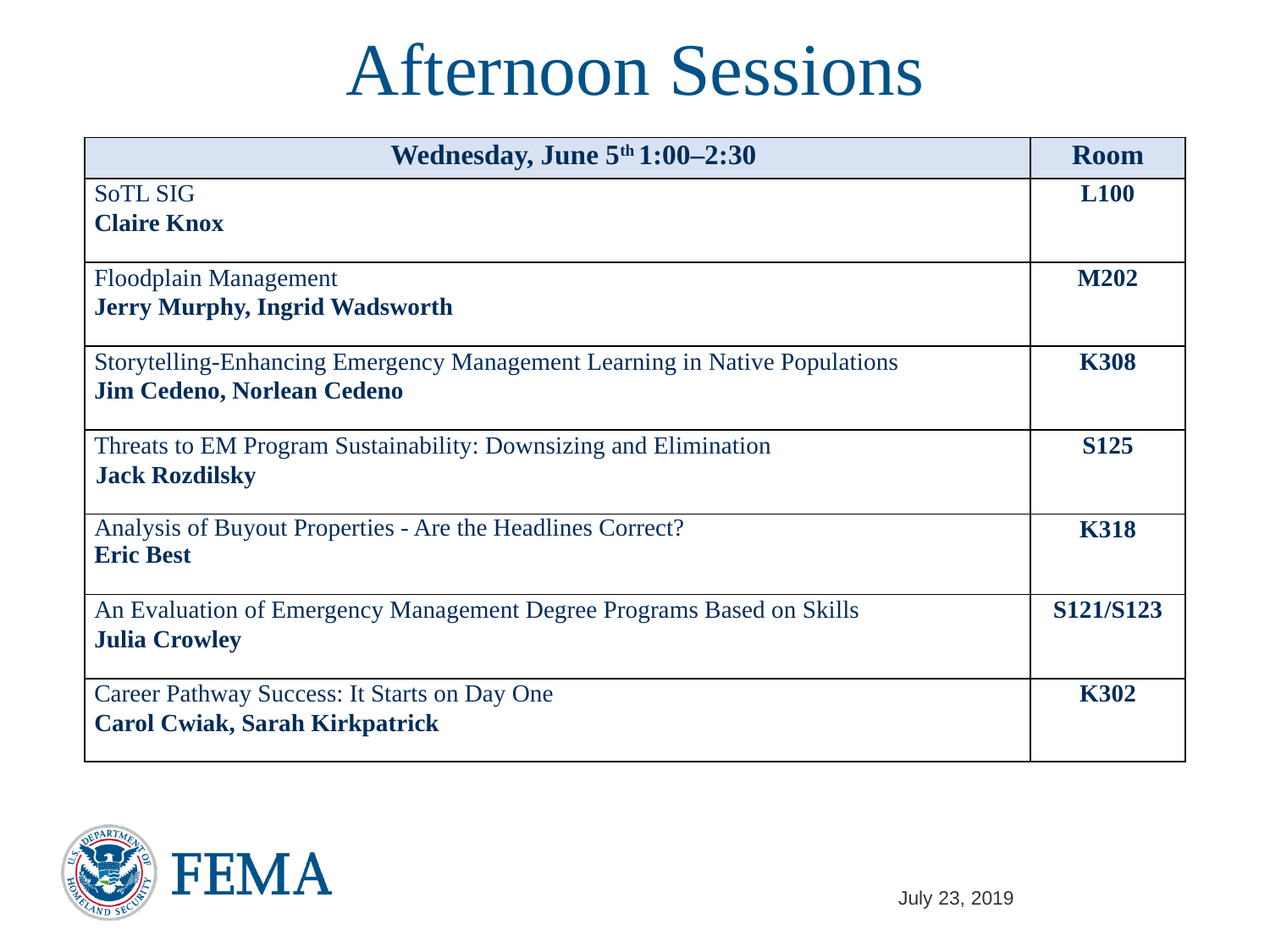

# Afternoon Sessions
| Wednesday, June 5th 1:00–2:30 | Room |
| --- | --- |
| SoTL SIG Claire Knox | L100 |
| Floodplain Management Jerry Murphy, Ingrid Wadsworth | M202 |
| Storytelling-Enhancing Emergency Management Learning in Native Populations Jim Cedeno, Norlean Cedeno | K308 |
| Threats to EM Program Sustainability: Downsizing and Elimination Jack Rozdilsky | S125 |
| Analysis of Buyout Properties - Are the Headlines Correct? Eric Best | K318 |
| An Evaluation of Emergency Management Degree Programs Based on Skills Julia Crowley | S121/S123 |
| Career Pathway Success: It Starts on Day One Carol Cwiak, Sarah Kirkpatrick | K302 |